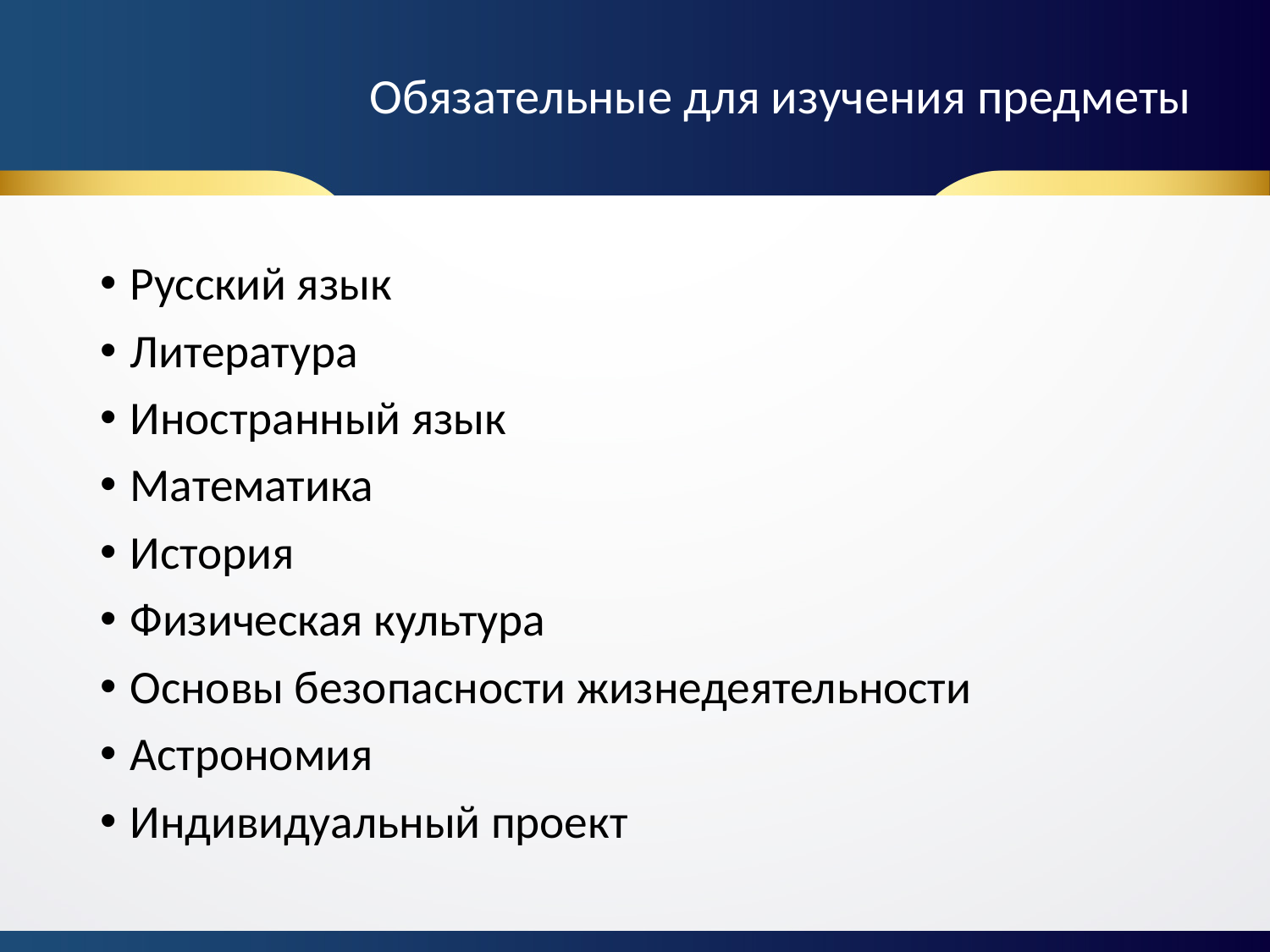

# Обязательные для изучения предметы
Русский язык
Литература
Иностранный язык
Математика
История
Физическая культура
Основы безопасности жизнедеятельности
Астрономия
Индивидуальный проект